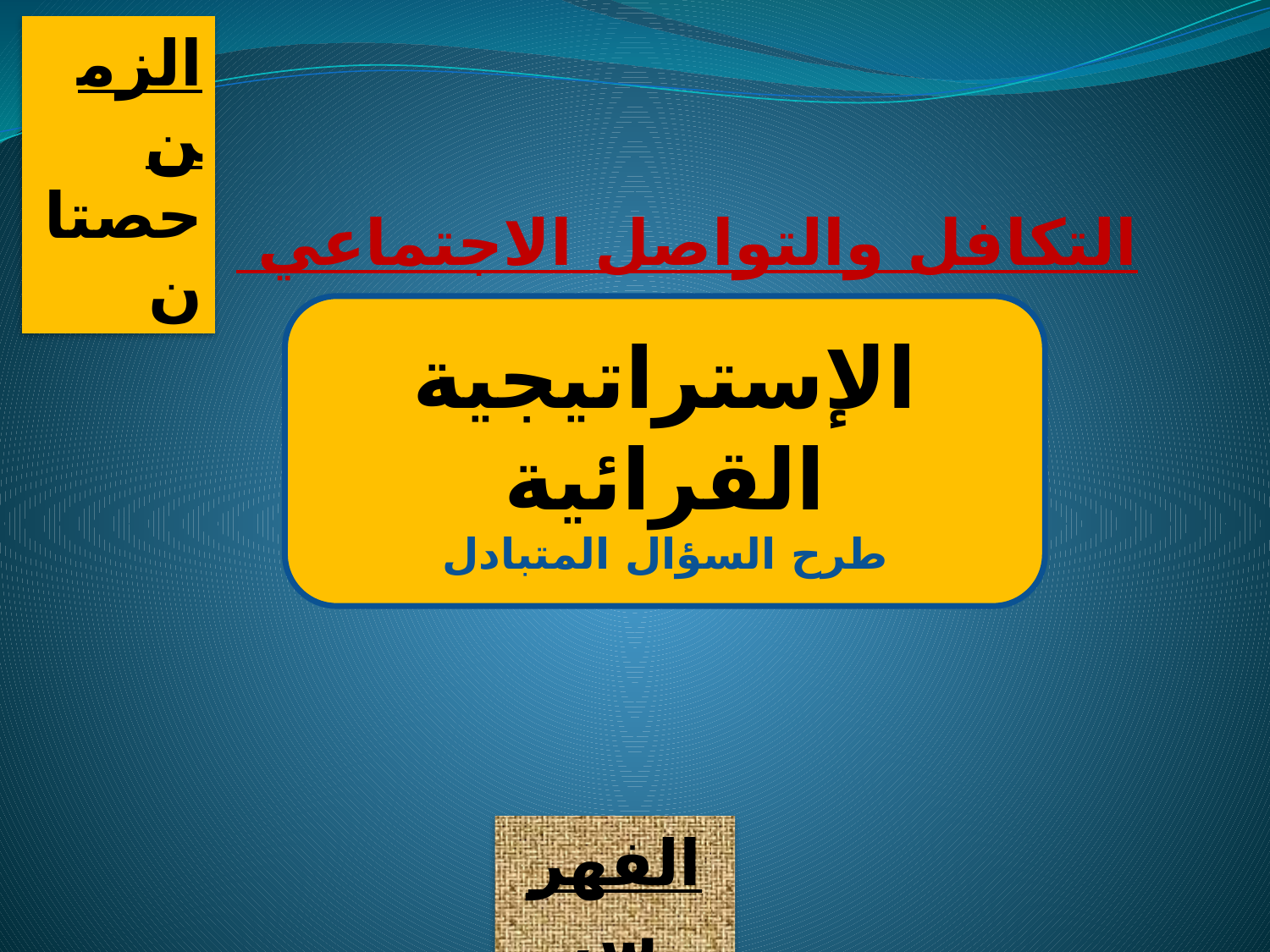

الزمن
حصتان
التكافل والتواصل الاجتماعي
الإستراتيجية القرائية
طرح السؤال المتبادل
الفهرس